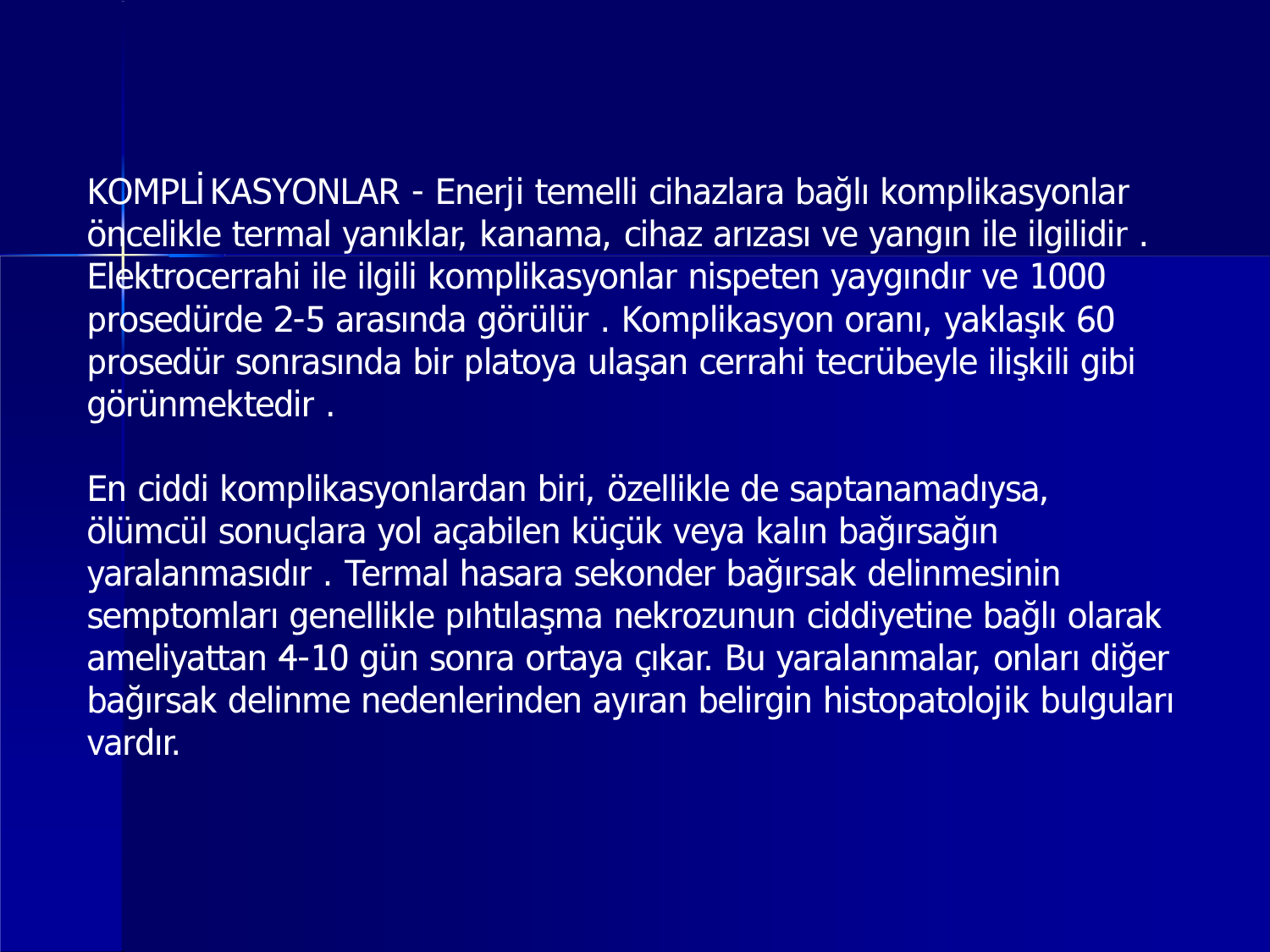

KOMPLİKASYONLAR - Enerji temelli cihazlara bağlı komplikasyonlar öncelikle termal yanıklar, kanama, cihaz arızası ve yangın ile ilgilidir . Elektrocerrahi ile ilgili komplikasyonlar nispeten yaygındır ve 1000 prosedürde 2-5 arasında görülür . Komplikasyon oranı, yaklaşık 60 prosedür sonrasında bir platoya ulaşan cerrahi tecrübeyle ilişkili gibi görünmektedir .

En ciddi komplikasyonlardan biri, özellikle de saptanamadıysa, ölümcül sonuçlara yol açabilen küçük veya kalın bağırsağın yaralanmasıdır . Termal hasara sekonder bağırsak delinmesinin semptomları genellikle pıhtılaşma nekrozunun ciddiyetine bağlı olarak ameliyattan 4-10 gün sonra ortaya çıkar. Bu yaralanmalar, onları diğer bağırsak delinme nedenlerinden ayıran belirgin histopatolojik bulguları vardır.